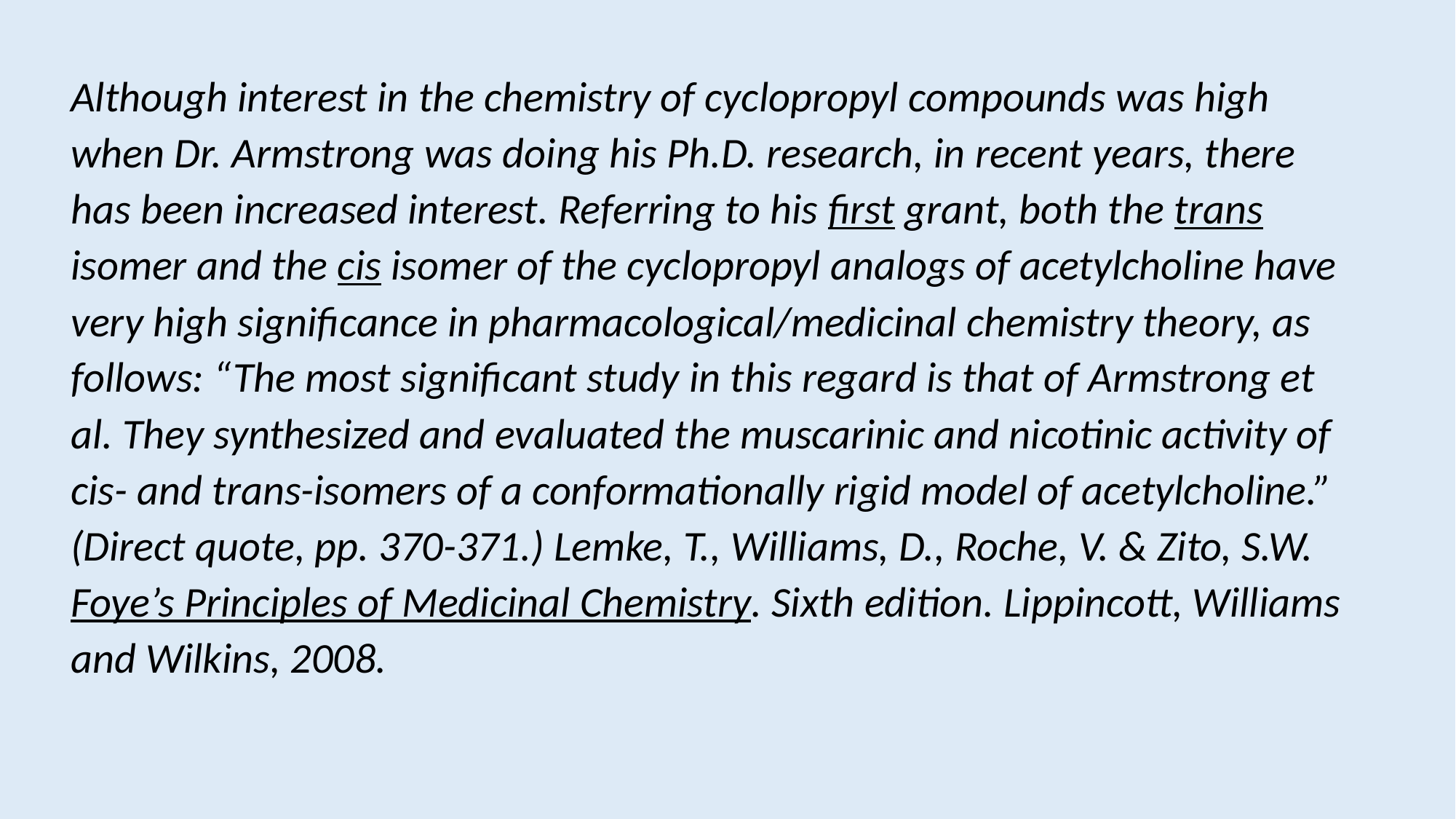

Although interest in the chemistry of cyclopropyl compounds was high when Dr. Armstrong was doing his Ph.D. research, in recent years, there has been increased interest. Referring to his first grant, both the trans isomer and the cis isomer of the cyclopropyl analogs of acetylcholine have very high significance in pharmacological/medicinal chemistry theory, as follows: “The most significant study in this regard is that of Armstrong et al. They synthesized and evaluated the muscarinic and nicotinic activity of cis- and trans-isomers of a conformationally rigid model of acetylcholine.” (Direct quote, pp. 370-371.) Lemke, T., Williams, D., Roche, V. & Zito, S.W.  Foye’s Principles of Medicinal Chemistry. Sixth edition. Lippincott, Williams and Wilkins, 2008.